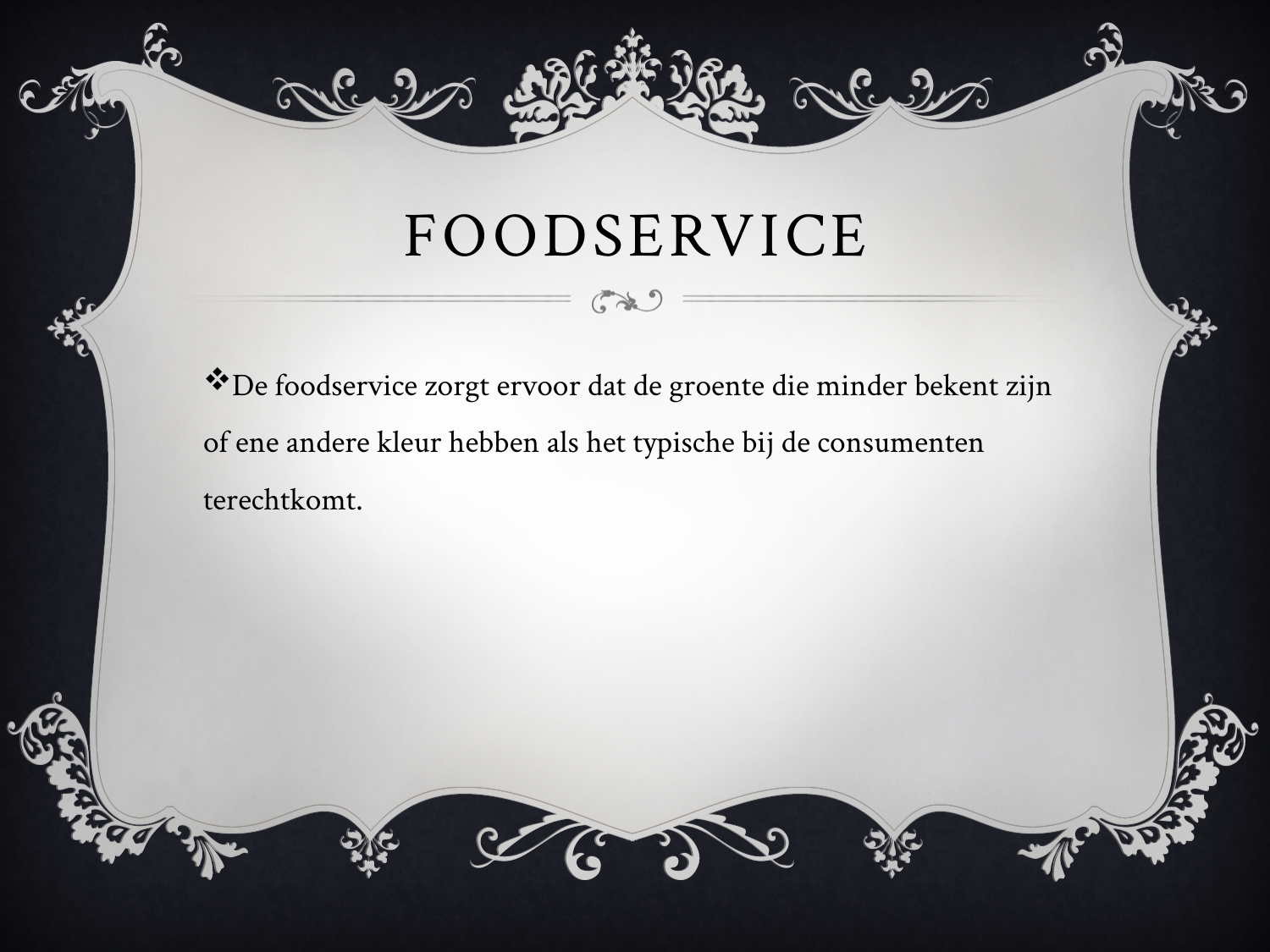

# foodservice
De foodservice zorgt ervoor dat de groente die minder bekent zijn of ene andere kleur hebben als het typische bij de consumenten terechtkomt.